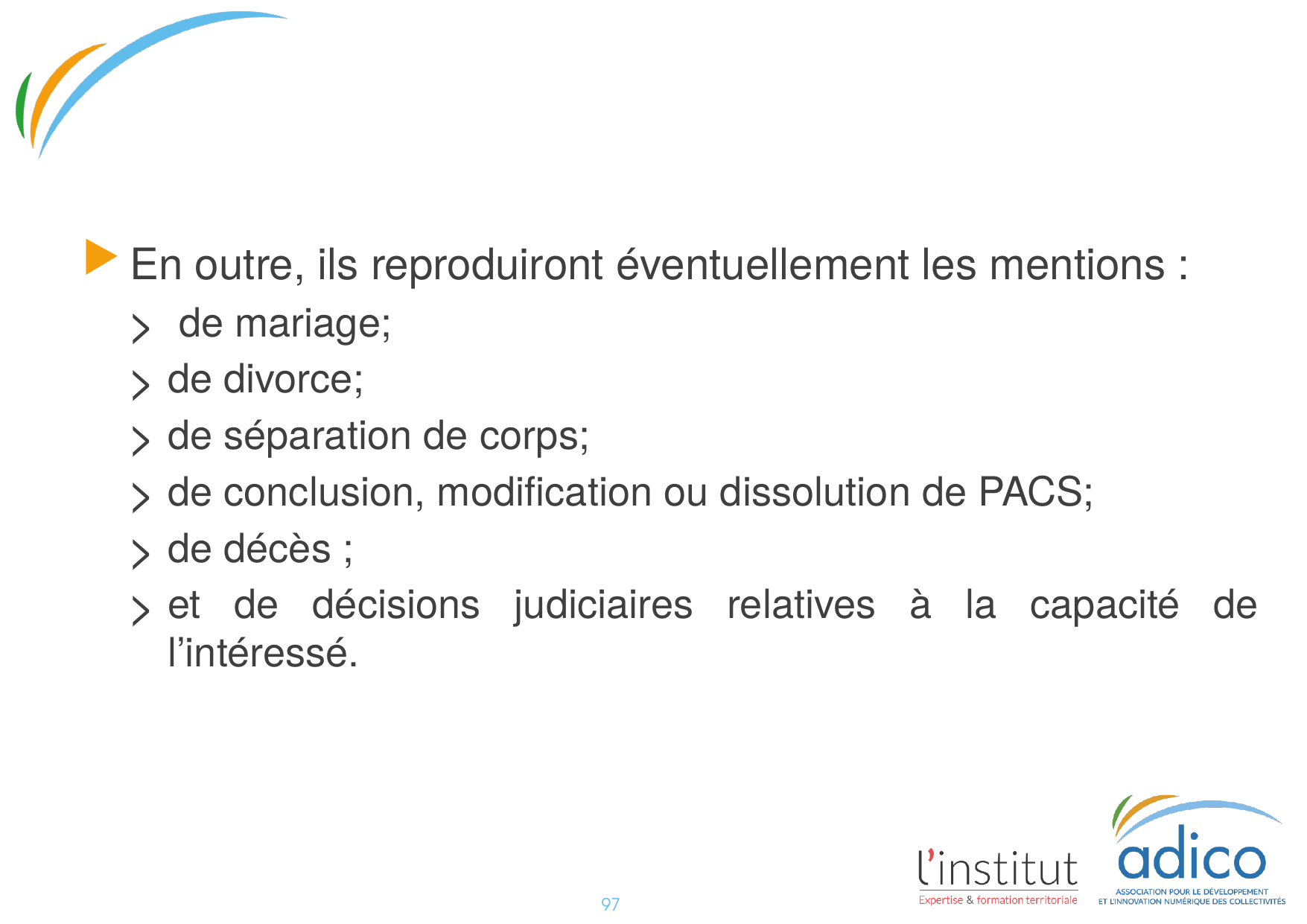

#

En outre, ils reproduiront éventuellement les mentions :
 de mariage;
de divorce;
de séparation de corps;
de conclusion, modification ou dissolution de PACS;
de décès ;
et de décisions judiciaires relatives à la capacité de l’intéressé.